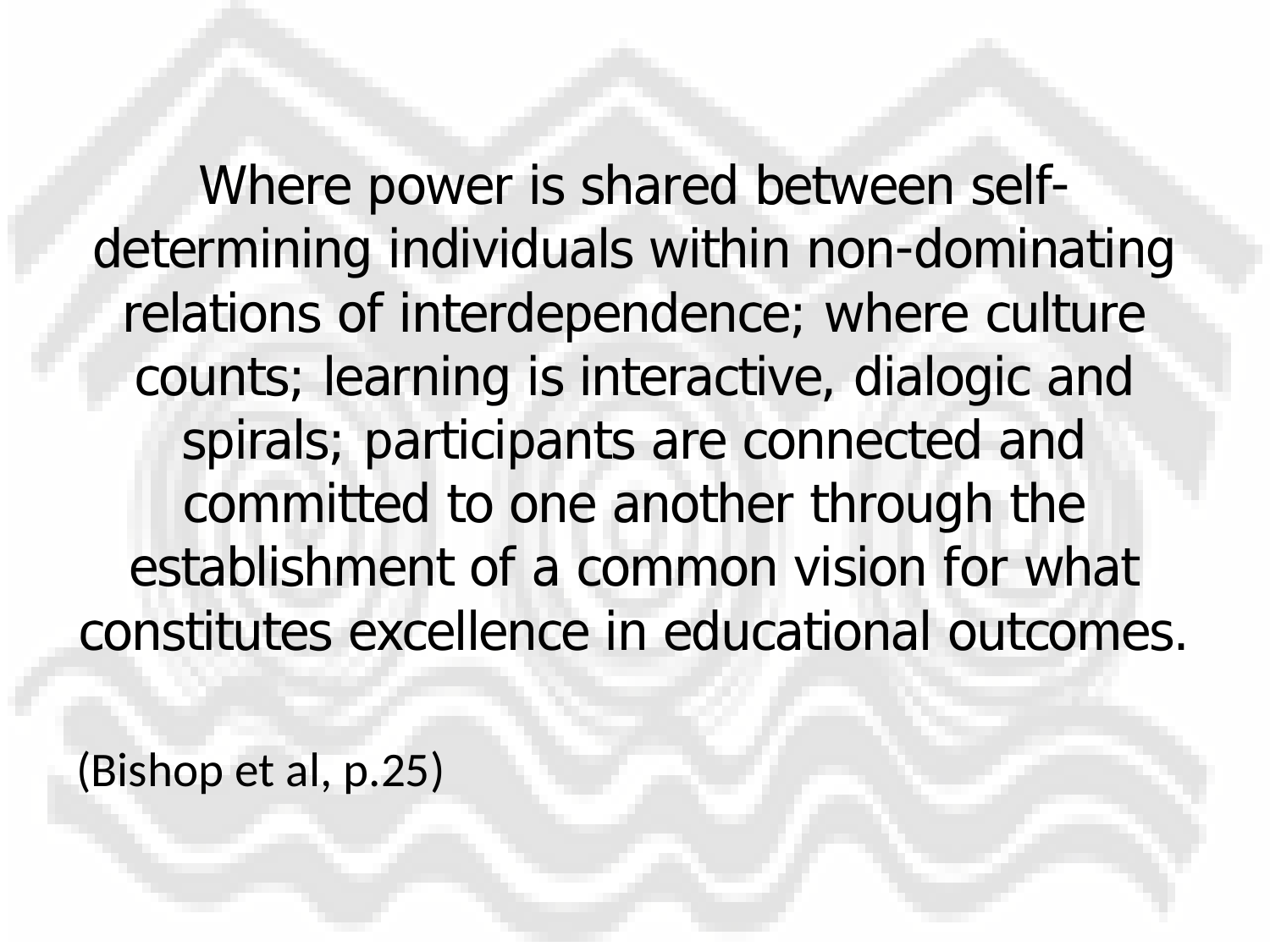

Where power is shared between self-determining individuals within non-dominating relations of interdependence; where culture counts; learning is interactive, dialogic and spirals; participants are connected and committed to one another through the establishment of a common vision for what constitutes excellence in educational outcomes.

(Bishop et al, p.25)